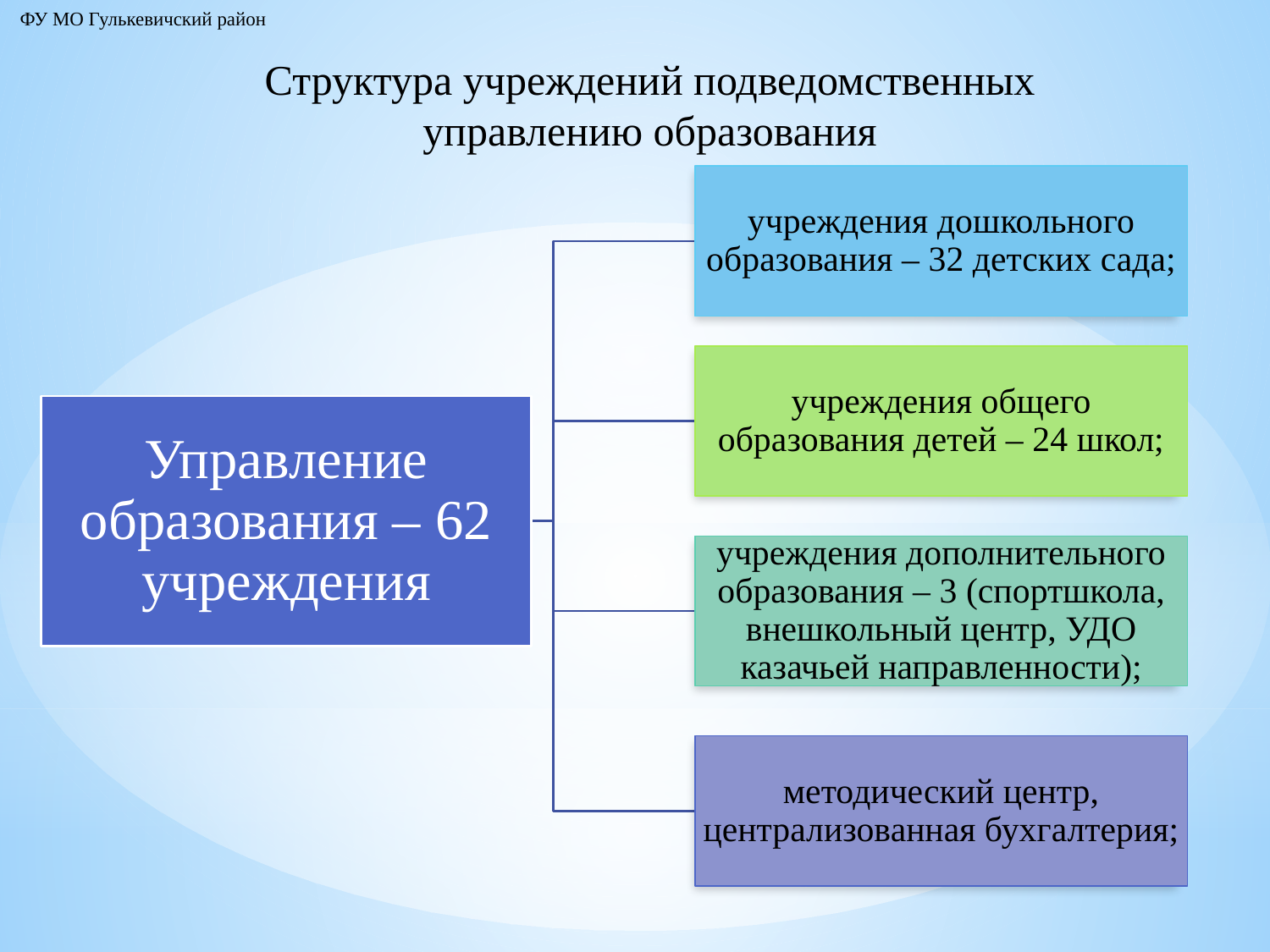

ФУ МО Гулькевичский район
# Структура учреждений подведомственных управлению образования

Управление образования – 62 учреждения
учреждения дошкольного образования – 32 детских сада;
учреждения общего образования детей – 24 школ;
учреждения дополнительного образования – 3 (спортшкола, внешкольный центр, УДО казачьей направленности);
методический центр, централизованная бухгалтерия;